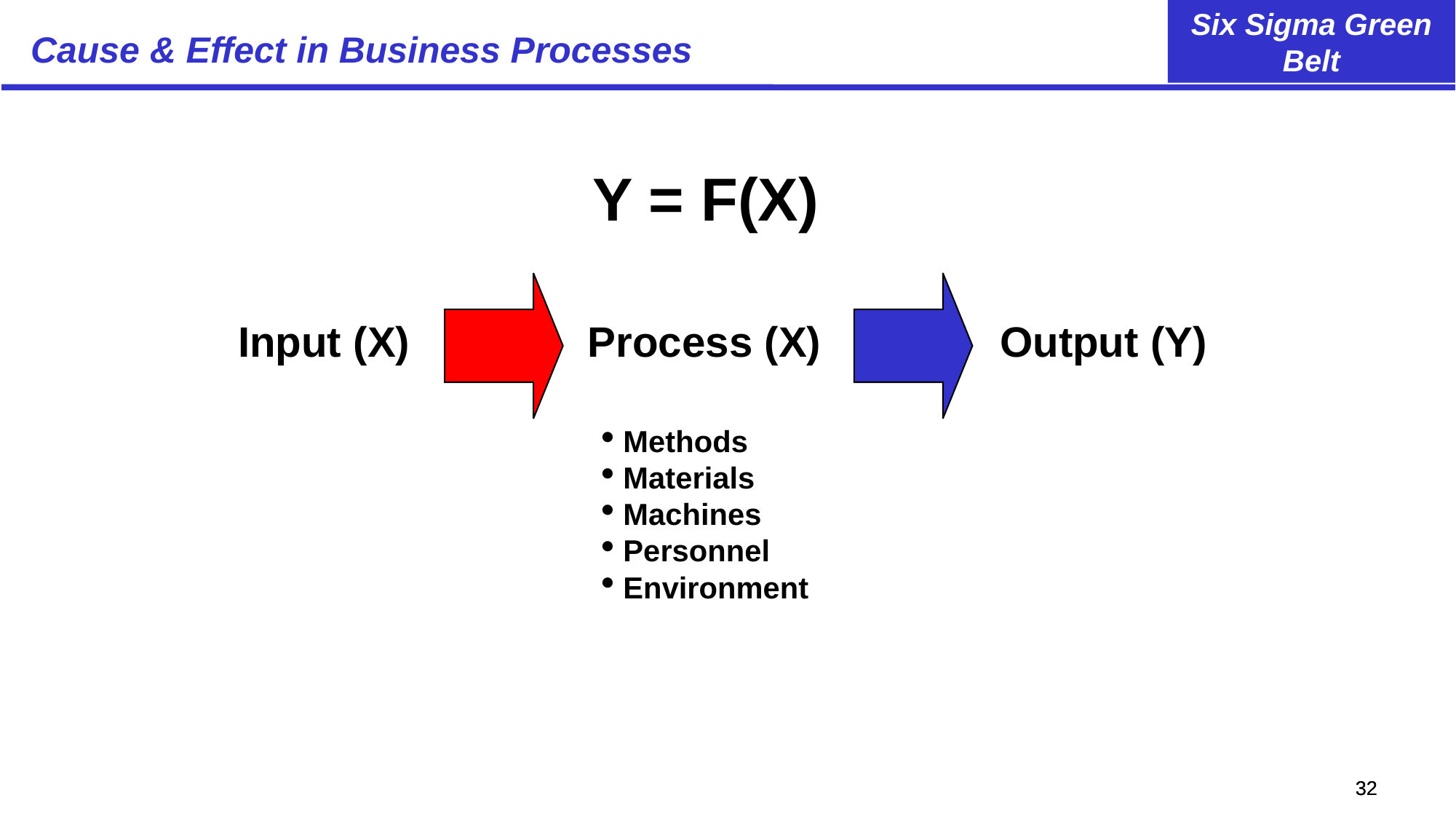

# Cause & Effect in Business Processes
Y = F(X)

Input (X)
Process (X)
Output (Y)
Methods
Materials
Machines
Personnel
Environment